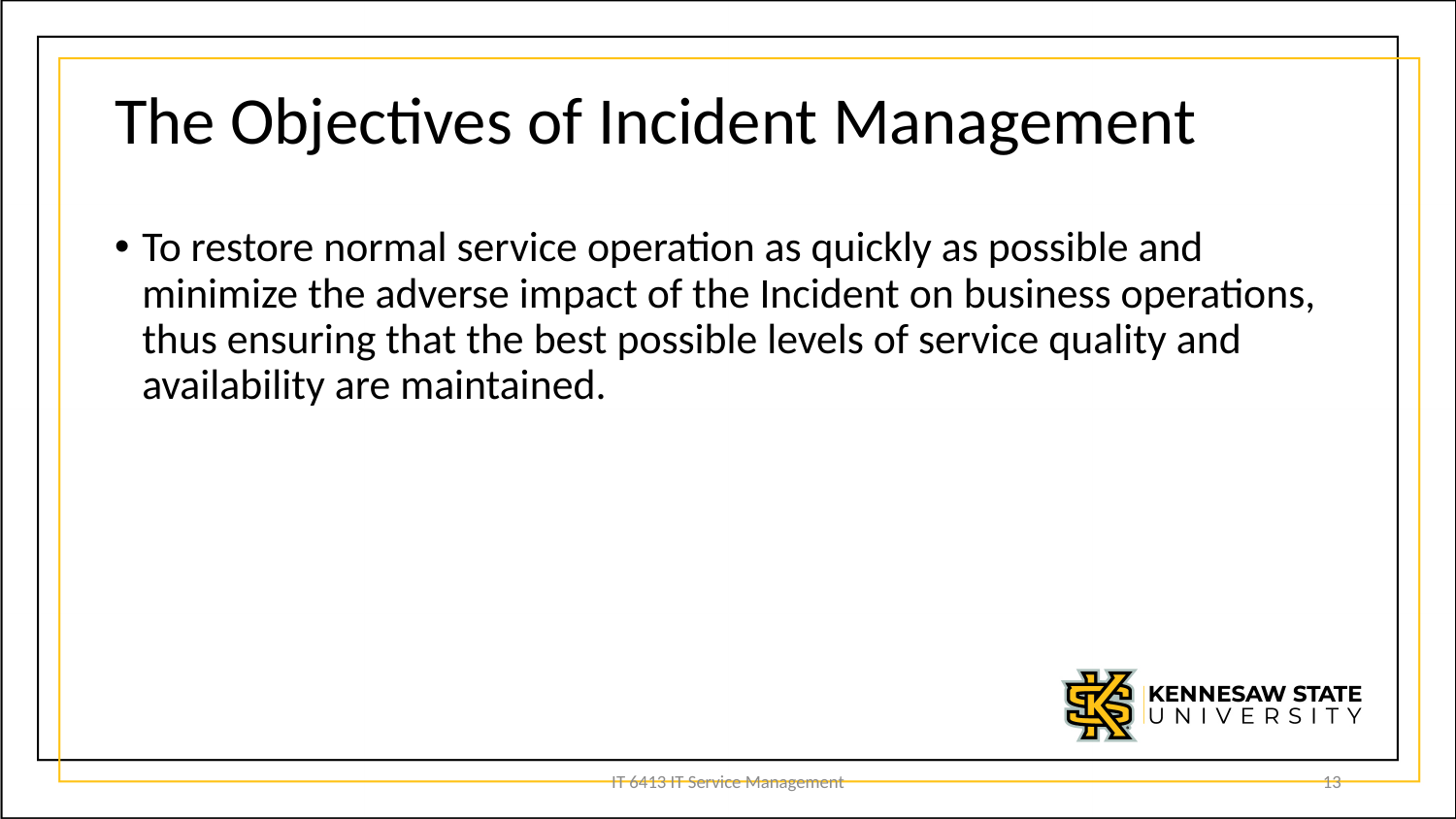

# The Objectives of Incident Management
To restore normal service operation as quickly as possible and minimize the adverse impact of the Incident on business operations, thus ensuring that the best possible levels of service quality and availability are maintained.
IT 6413 IT Service Management
13